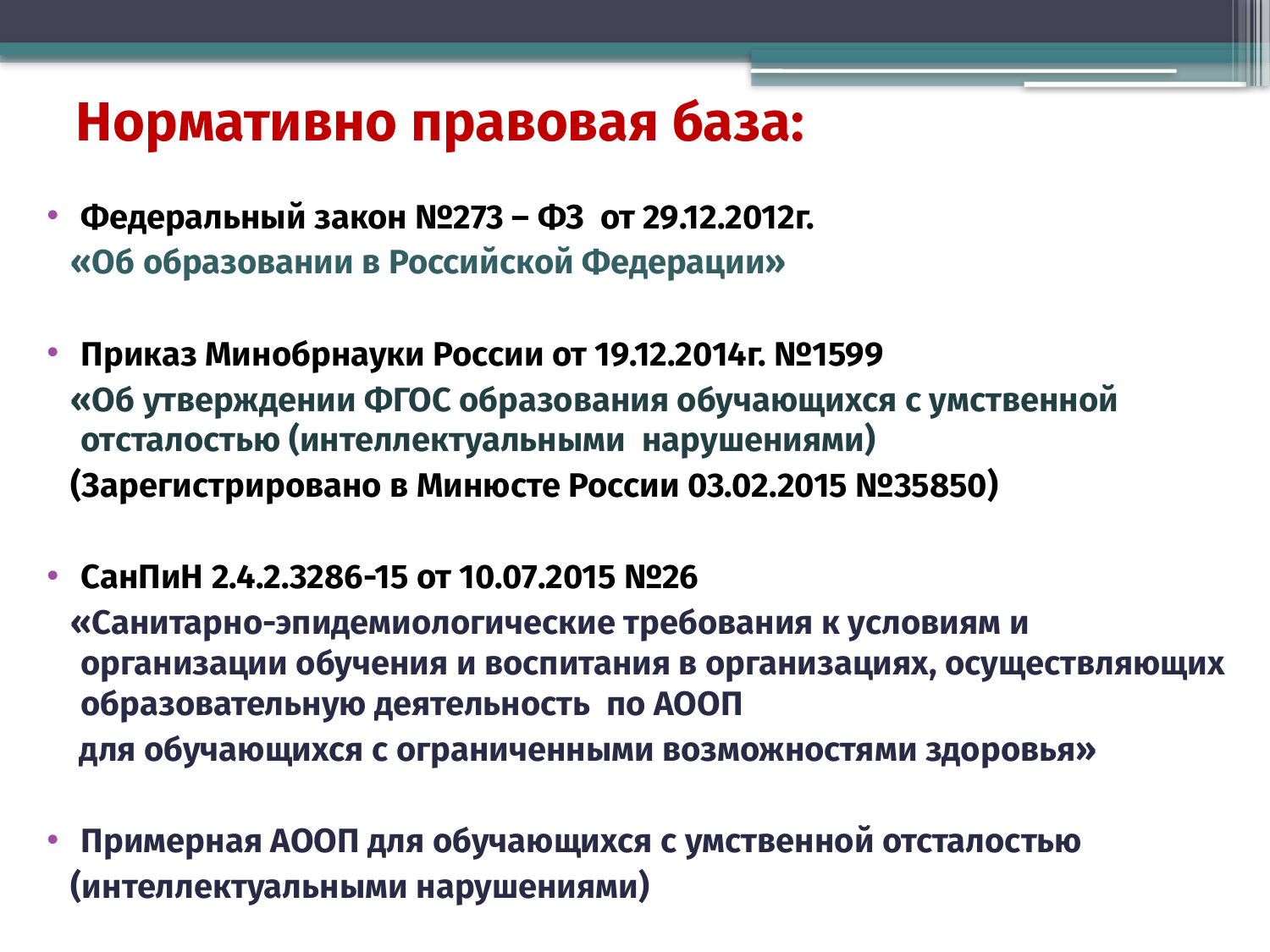

# Нормативно правовая база:
Федеральный закон №273 – ФЗ  от 29.12.2012г.
   «Об образовании в Российской Федерации»

Приказ Минобрнауки России от 19.12.2014г. №1599
   «Об утверждении ФГОС образования обучающихся с умственной отсталостью (интеллектуальными  нарушениями)
   (Зарегистрировано в Минюсте России 03.02.2015 №35850)

СанПиН 2.4.2.3286-15 от 10.07.2015 №26
   «Санитарно-эпидемиологические требования к условиям и организации обучения и воспитания в организациях, осуществляющих образовательную деятельность  по АООП
    для обучающихся с ограниченными возможностями здоровья»

Примерная АООП для обучающихся с умственной отсталостью
   (интеллектуальными нарушениями)